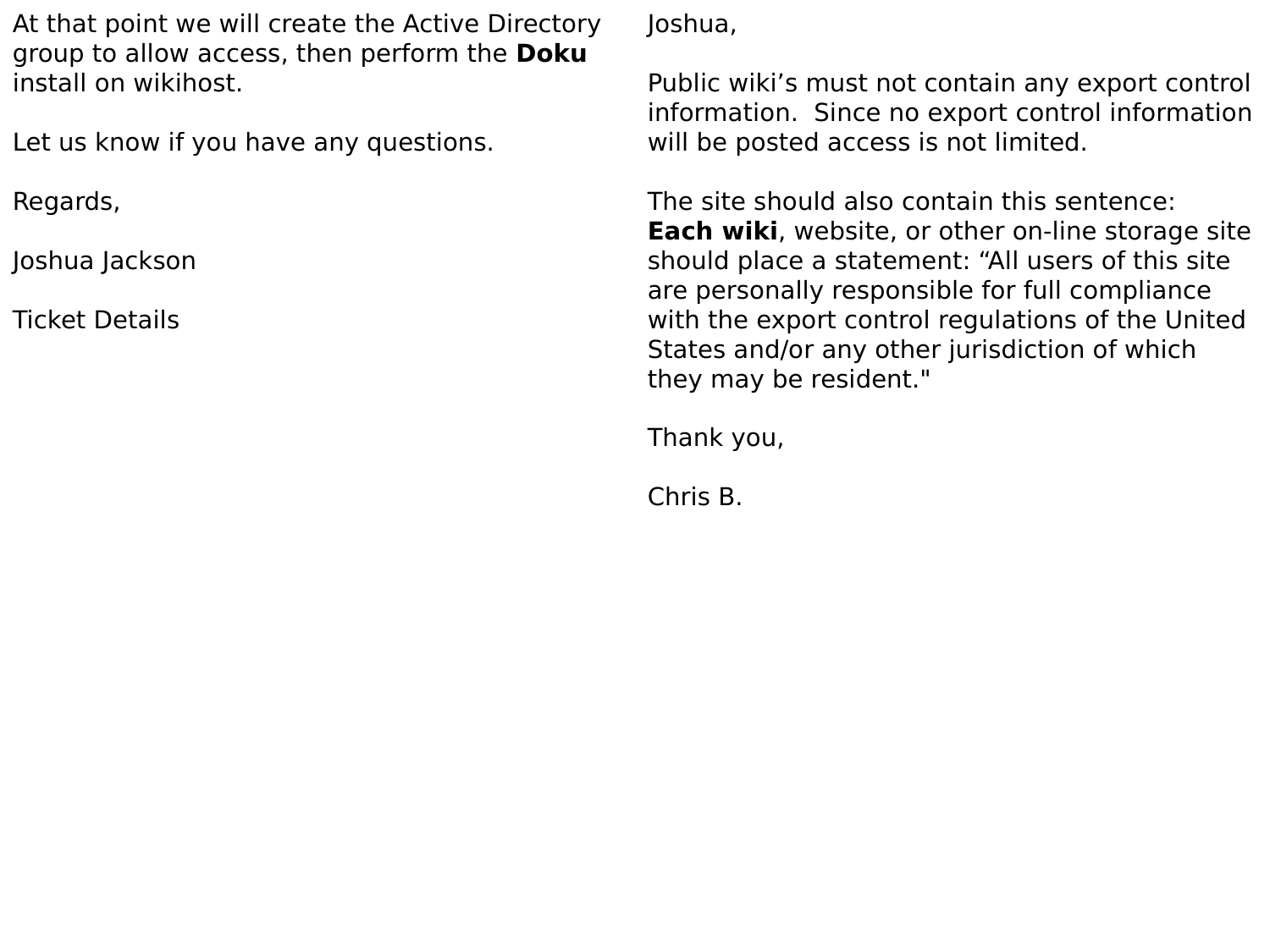

At that point we will create the Active Directory group to allow access, then perform the Doku install on wikihost.
Let us know if you have any questions.
Regards,
Joshua Jackson
Ticket Details
Joshua,

Public wiki’s must not contain any export control information.  Since no export control information will be posted access is not limited.

The site should also contain this sentence:
Each wiki, website, or other on-line storage site should place a statement: “All users of this site are personally responsible for full compliance with the export control regulations of the United States and/or any other jurisdiction of which they may be resident."

Thank you,

Chris B.